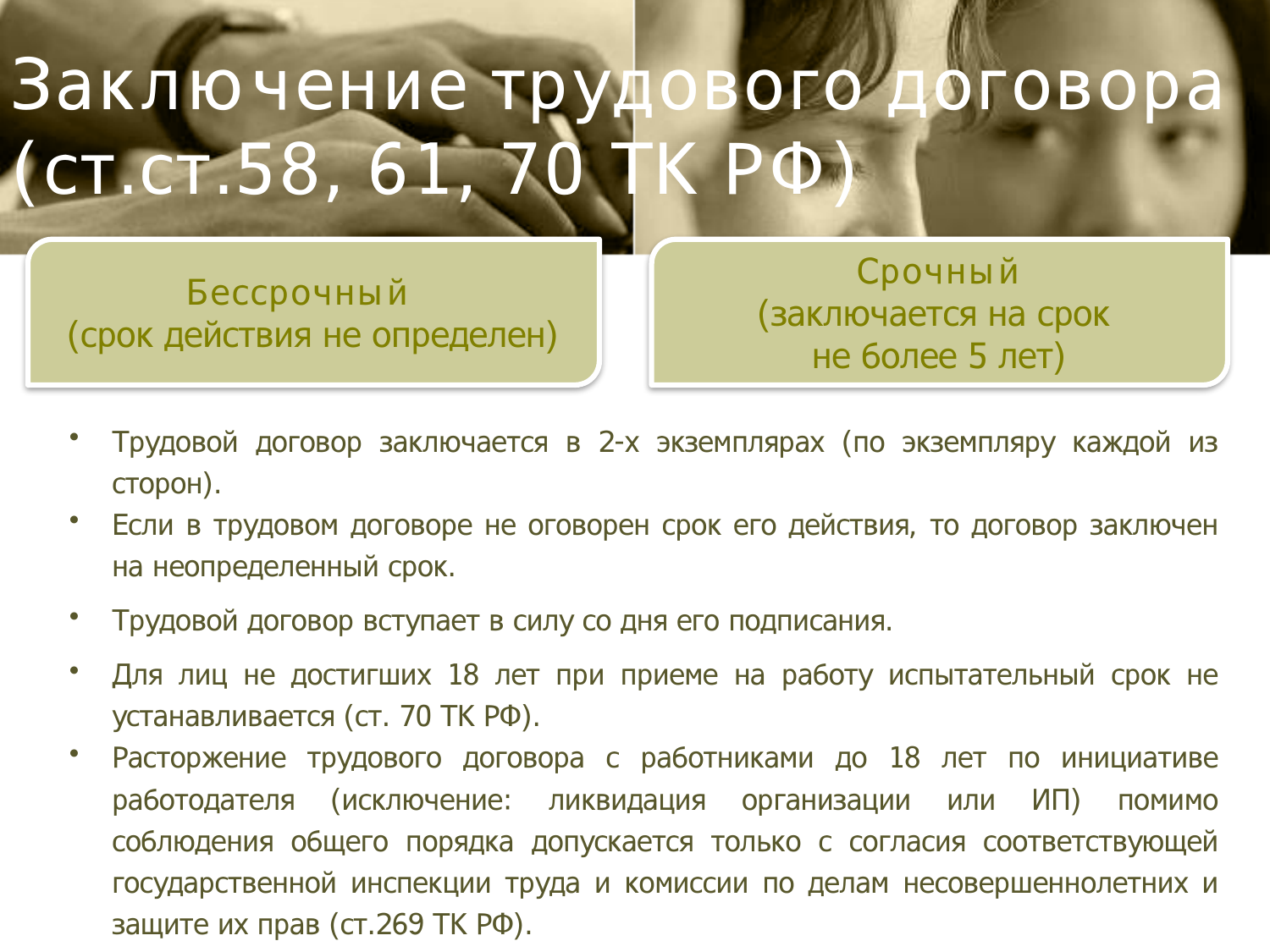

Заключение трудового договора (ст.ст.58, 61, 70 ТК РФ)
Бессрочный
(срок действия не определен)
Срочный
(заключается на срок
не более 5 лет)

Трудовой договор заключается в 2-х экземплярах (по экземпляру каждой из сторон).
Если в трудовом договоре не оговорен срок его действия, то договор заключен на неопределенный срок.

Трудовой договор вступает в силу со дня его подписания.

Для лиц не достигших 18 лет при приеме на работу испытательный срок не устанавливается (ст. 70 ТК РФ).
Расторжение трудового договора с работниками до 18 лет по инициативе работодателя (исключение: ликвидация организации или ИП) помимо соблюдения общего порядка допускается только с согласия соответствующей государственной инспекции труда и комиссии по делам несовершеннолетних и защите их прав (ст.269 ТК РФ).